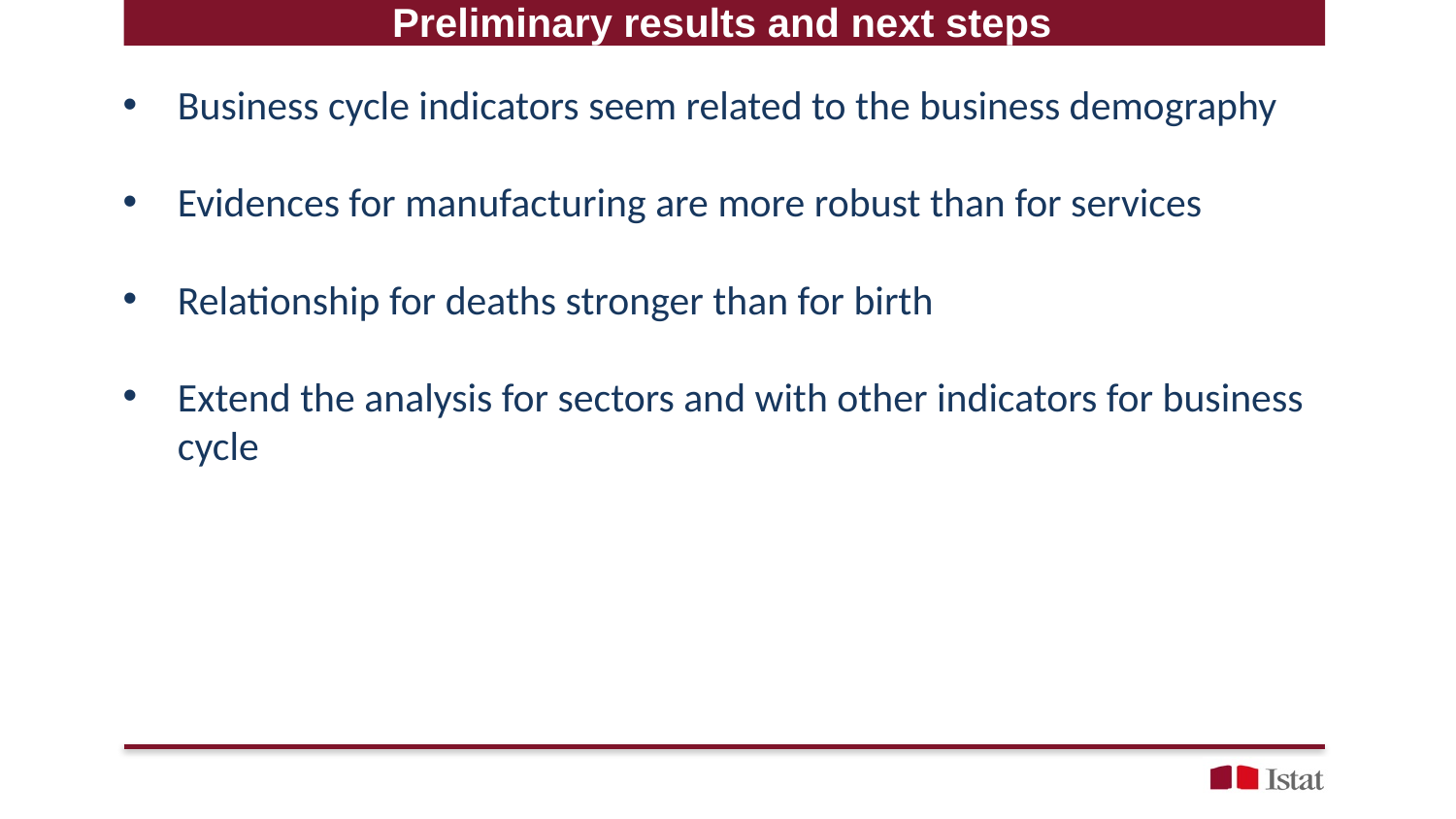

Preliminary results and next steps
Business cycle indicators seem related to the business demography

Evidences for manufacturing are more robust than for services

Relationship for deaths stronger than for birth

Extend the analysis for sectors and with other indicators for business cycle